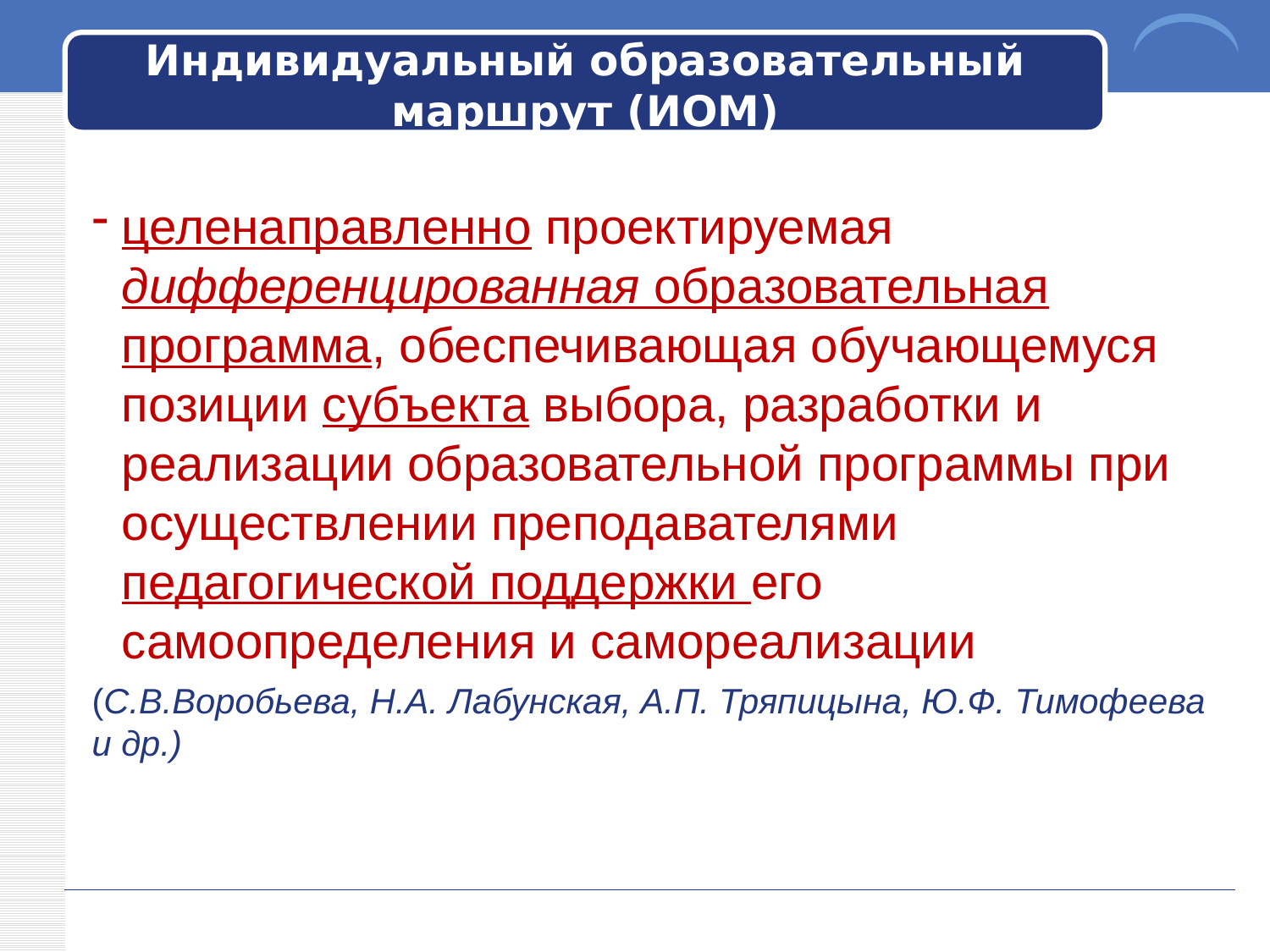

# Индивидуальный образовательный маршрут (ИОМ)
целенаправленно проектируемая дифференцированная образовательная программа, обеспечивающая обучающемуся позиции субъекта выбора, разработки и реализации образовательной программы при осуществлении преподавателями педагогической поддержки его самоопределения и самореализации
(С.В.Воробьева, Н.А. Лабунская, А.П. Тряпицына, Ю.Ф. Тимофеева и др.)